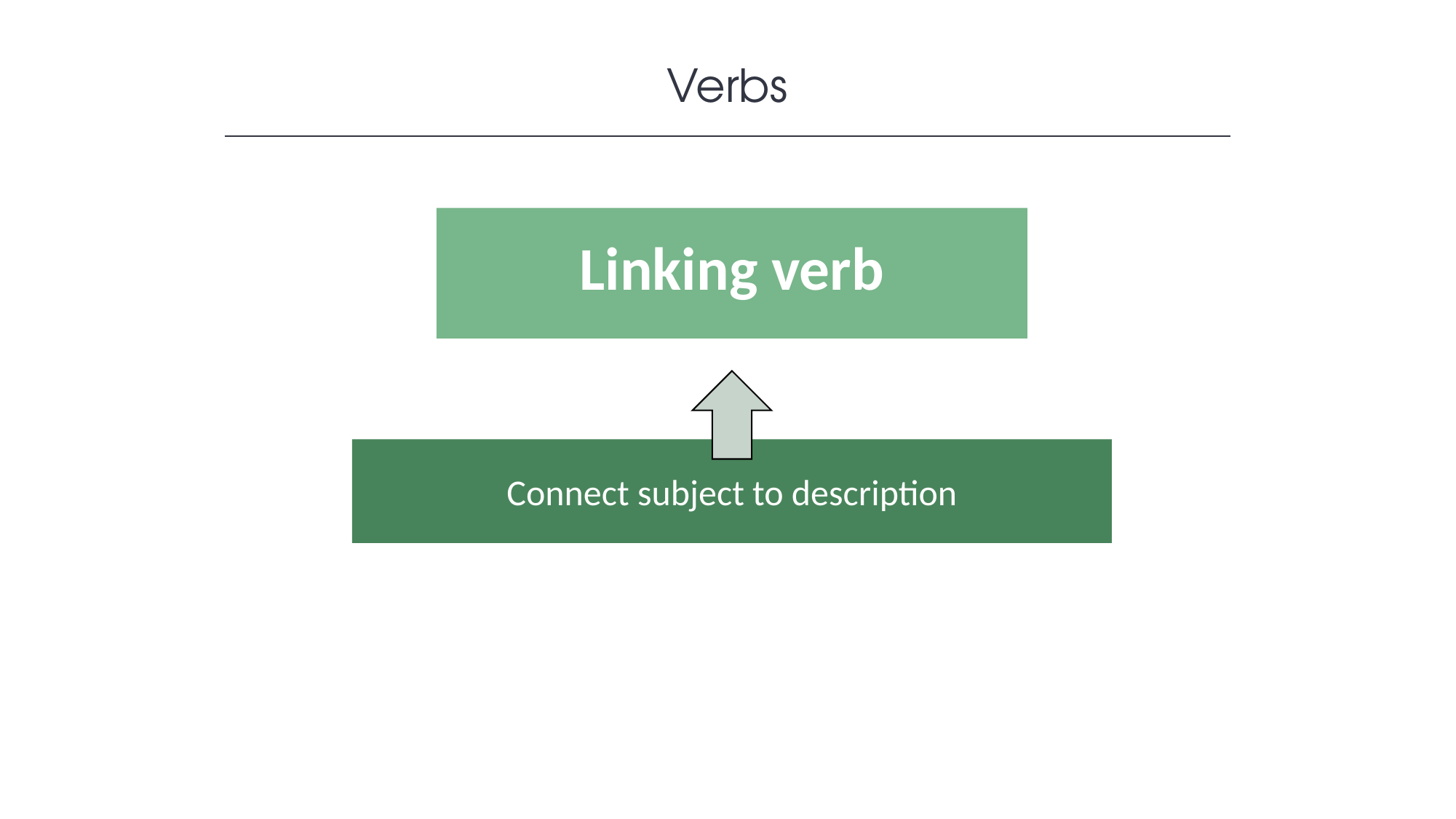

HAWKES LEARNING
Verbs

Linking verb

Connect subject to description